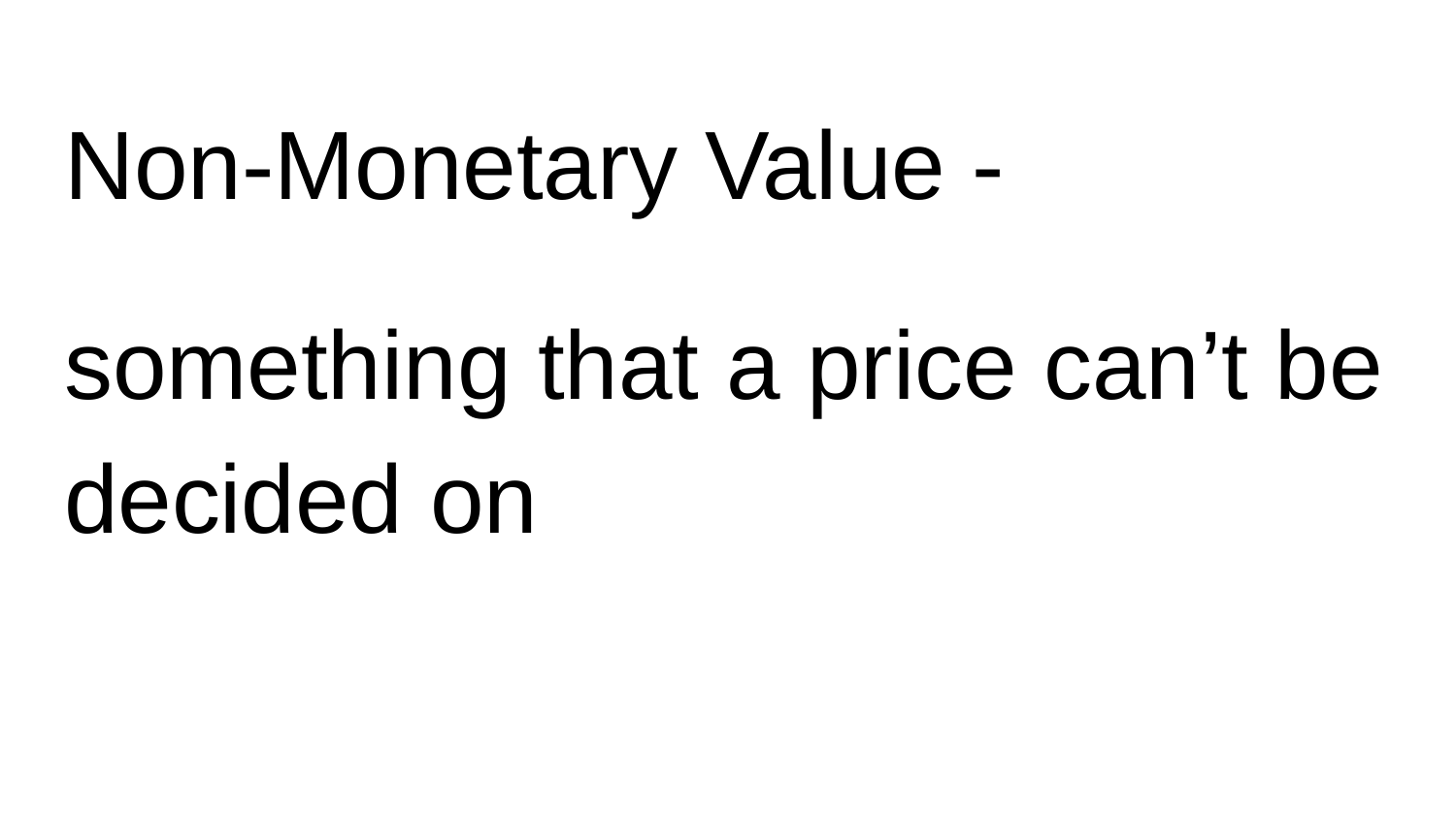

# Non-Monetary Value -

something that a price can’t be decided on